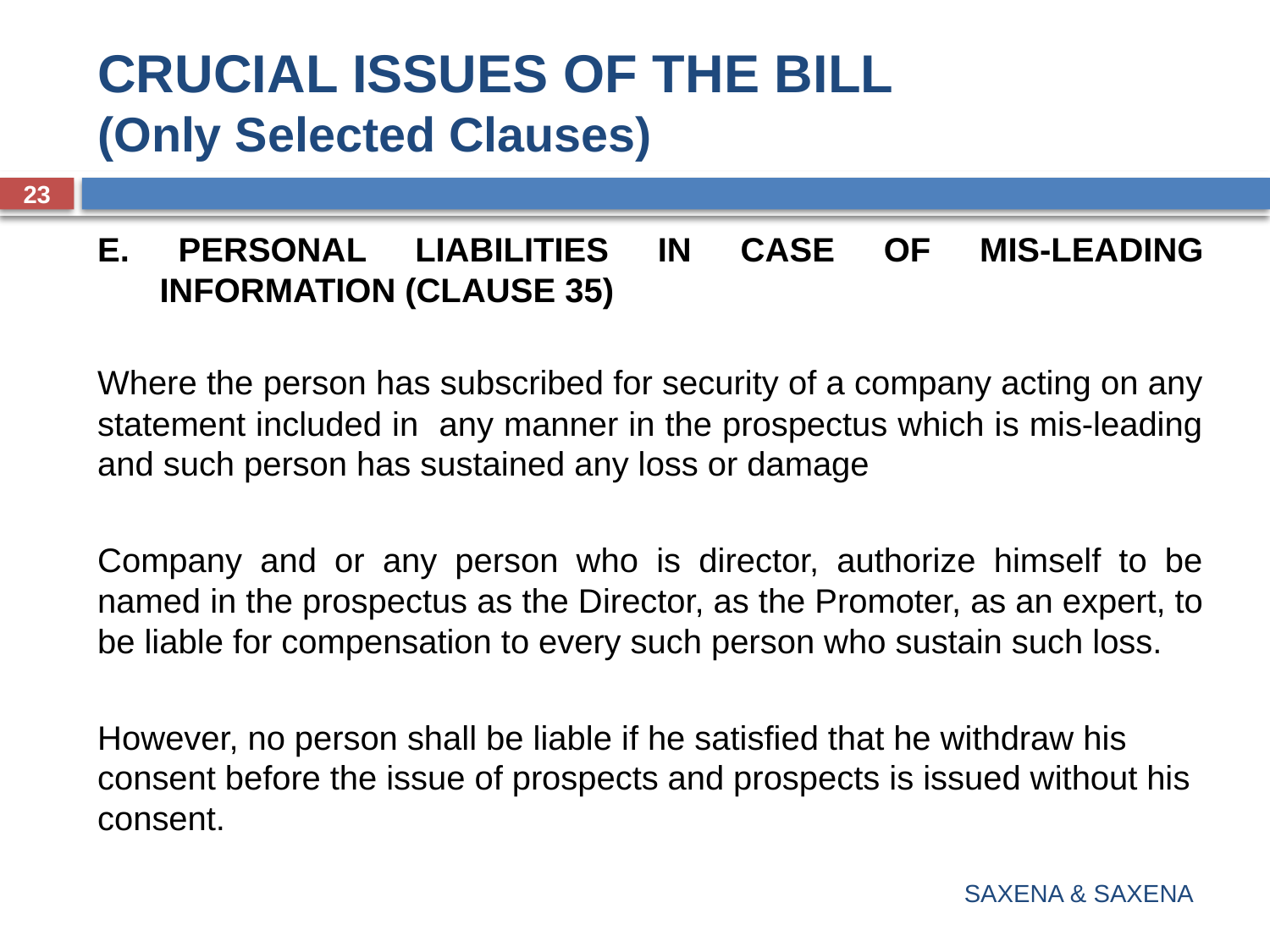

# CRUCIAL ISSUES OF THE BILL (Only Selected Clauses)
23
E. PERSONAL LIABILITIES IN CASE OF MIS-LEADING INFORMATION (CLAUSE 35)

Where the person has subscribed for security of a company acting on any statement included in  any manner in the prospectus which is mis-leading and such person has sustained any loss or damage

Company and or any person who is director, authorize himself to be named in the prospectus as the Director, as the Promoter, as an expert, to be liable for compensation to every such person who sustain such loss.

However, no person shall be liable if he satisfied that he withdraw his consent before the issue of prospects and prospects is issued without his consent.

SAXENA & SAXENA